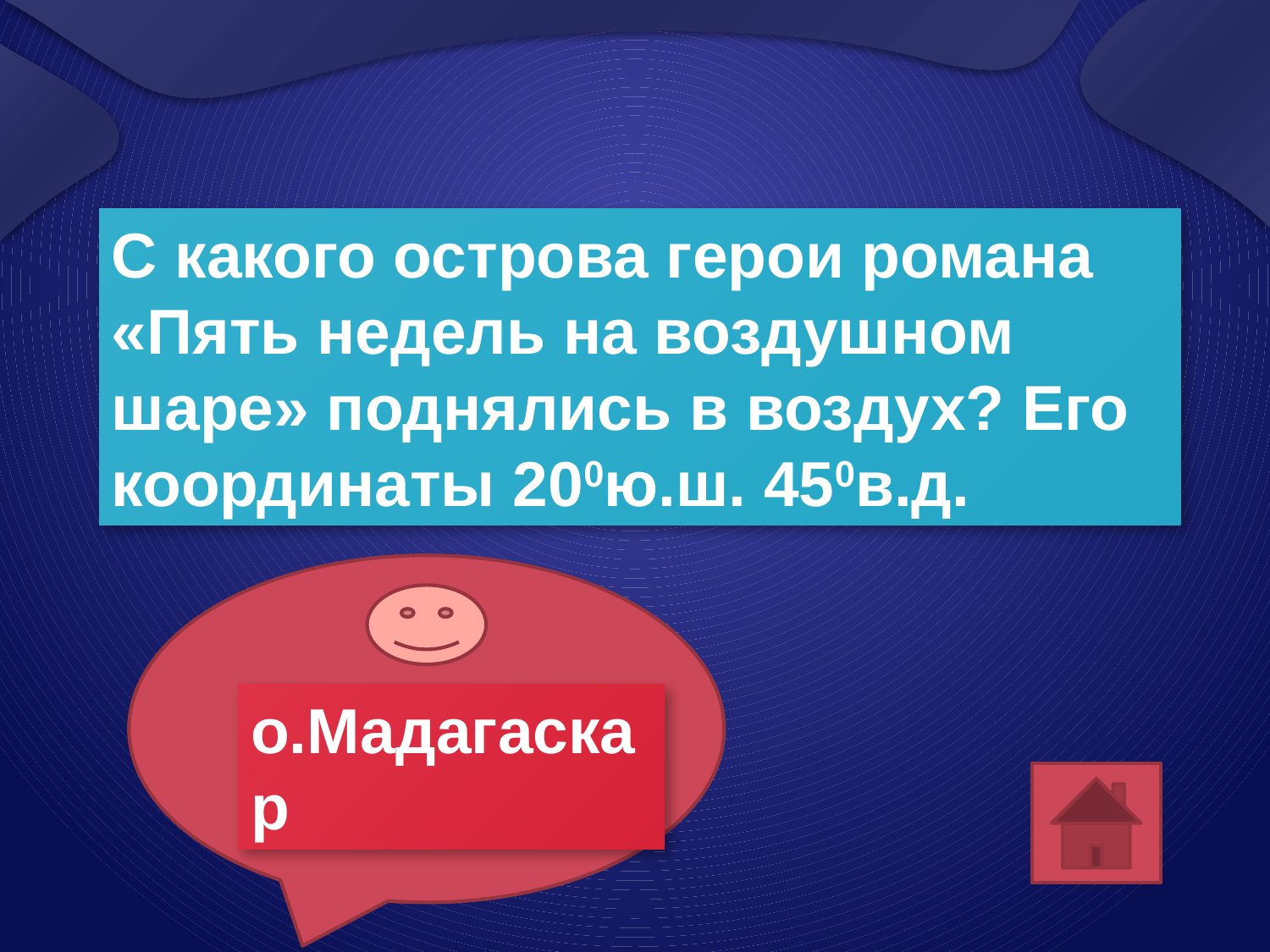

С какого острова герои романа «Пять недель на воздушном шаре» поднялись в воздух? Его координаты 200ю.ш. 450в.д.

о.Мадагаскар